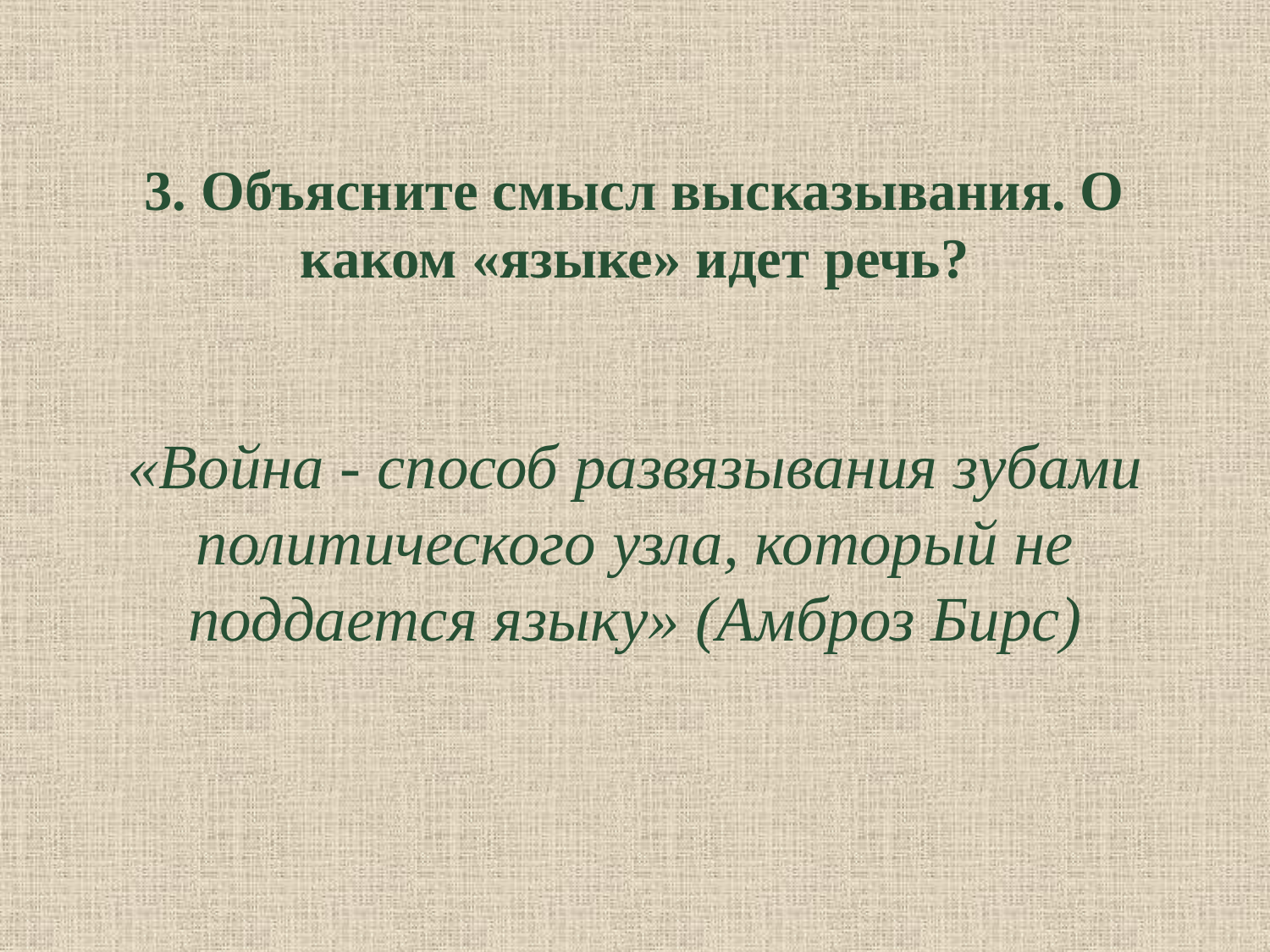

# 3. Объясните смысл высказывания. О каком «языке» идет речь? «Война - способ развязывания зубами политического узла, который не поддается языку» (Амброз Бирс)